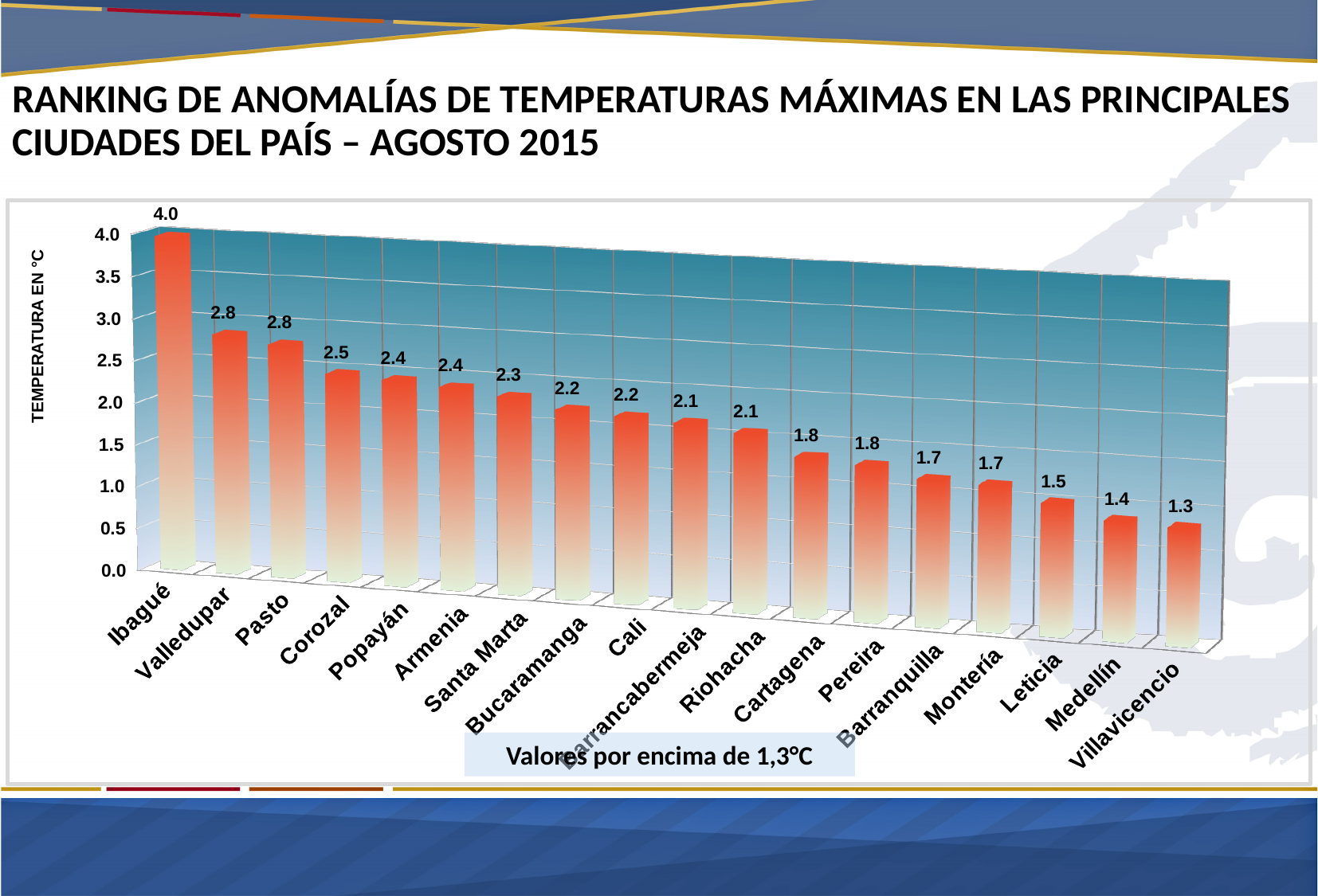

RANKING DE ANOMALÍAS DE TEMPERATURAS MÁXIMAS EN LAS PRINCIPALES CIUDADES DEL PAÍS – AGOSTO 2015

[unsupported chart]

Valores por encima de 1,3°C